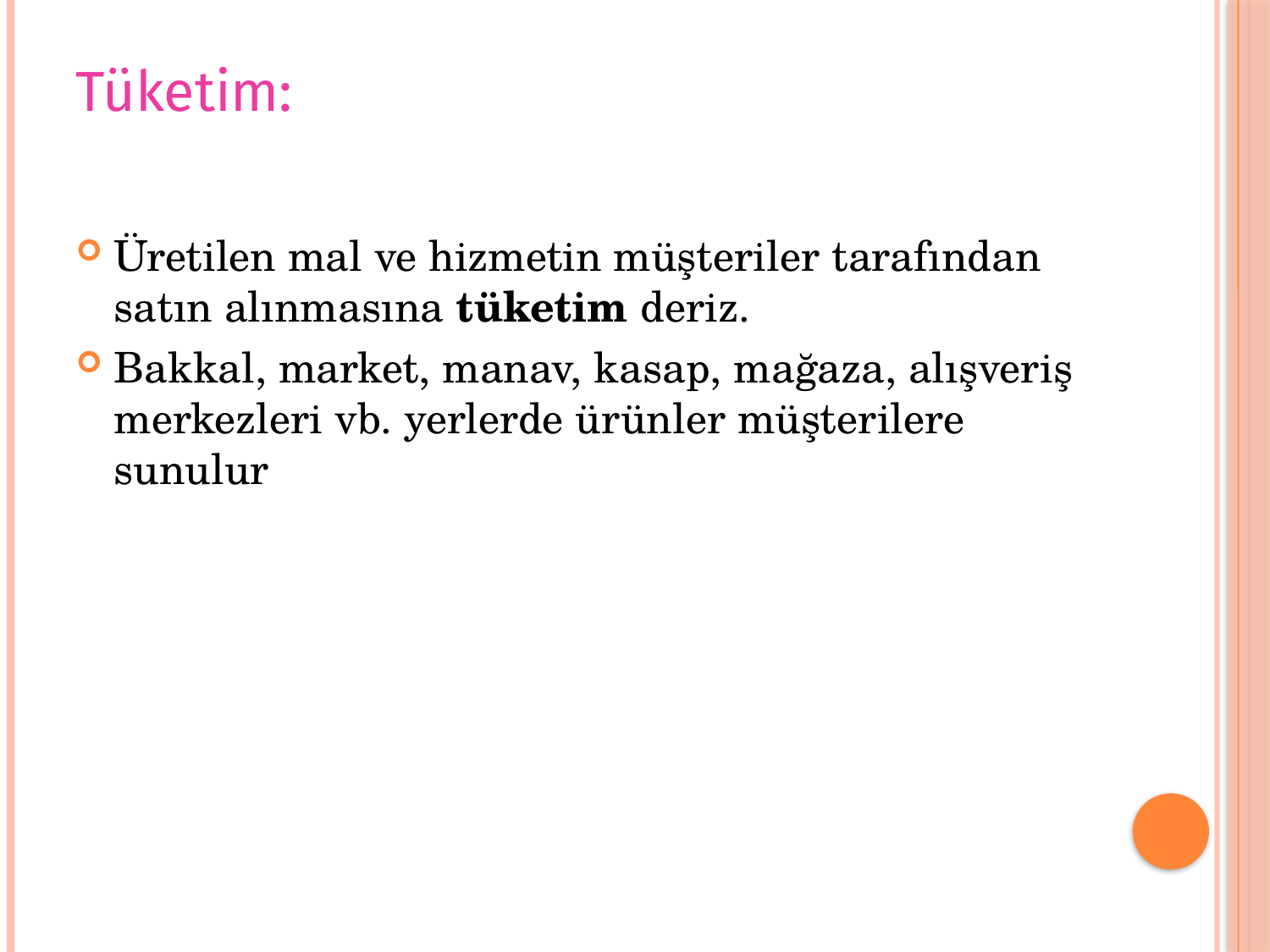

# Tüketim:
Üretilen mal ve hizmetin müşteriler tarafından satın alınmasına tüketim deriz.
Bakkal, market, manav, kasap, mağaza, alışveriş merkezleri vb. yerlerde ürünler müşterilere sunulur